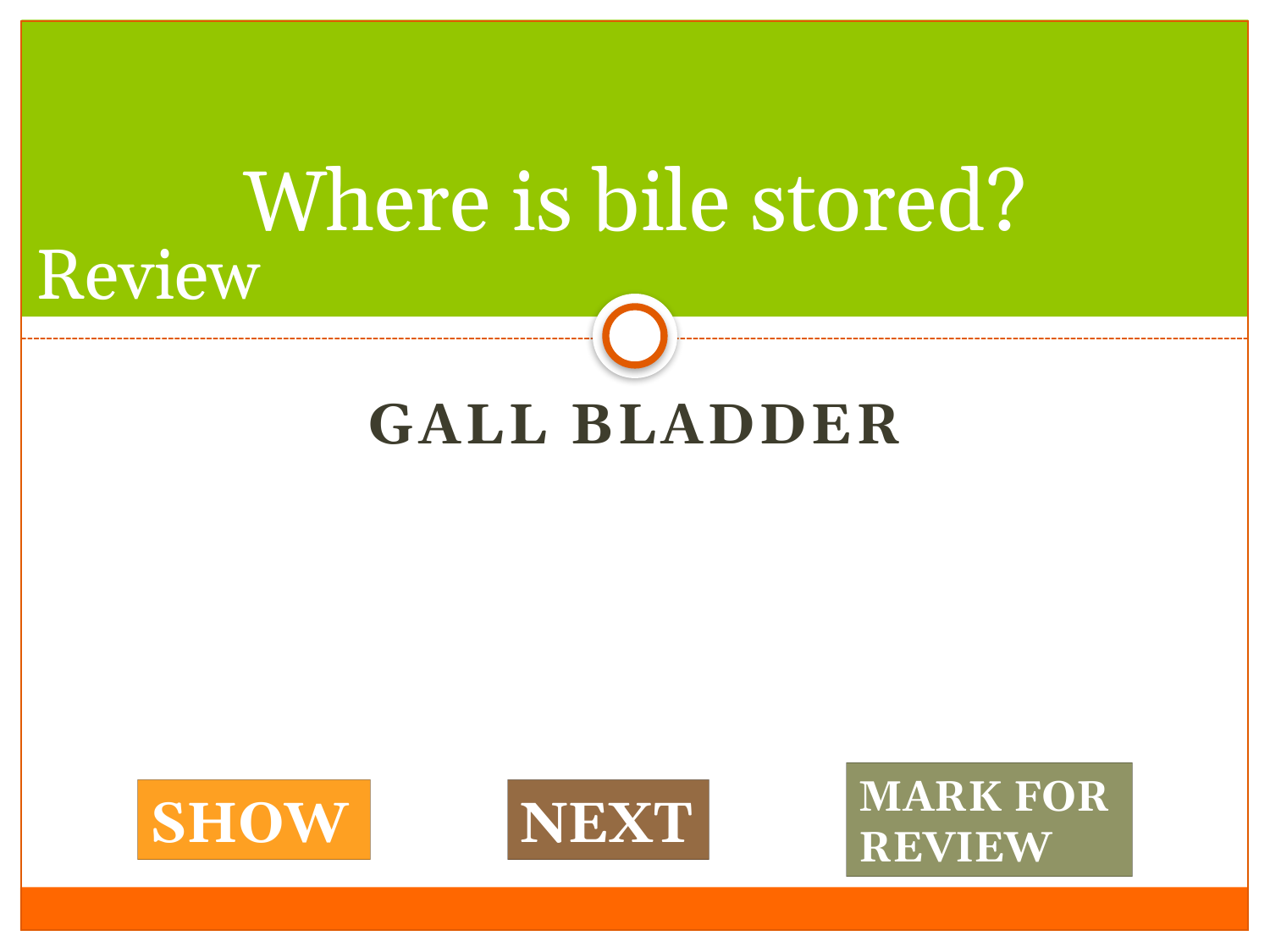

#6
# Where is bile stored?
Review
Gall bladder
MARK FOR REVIEW
SHOW
NEXT